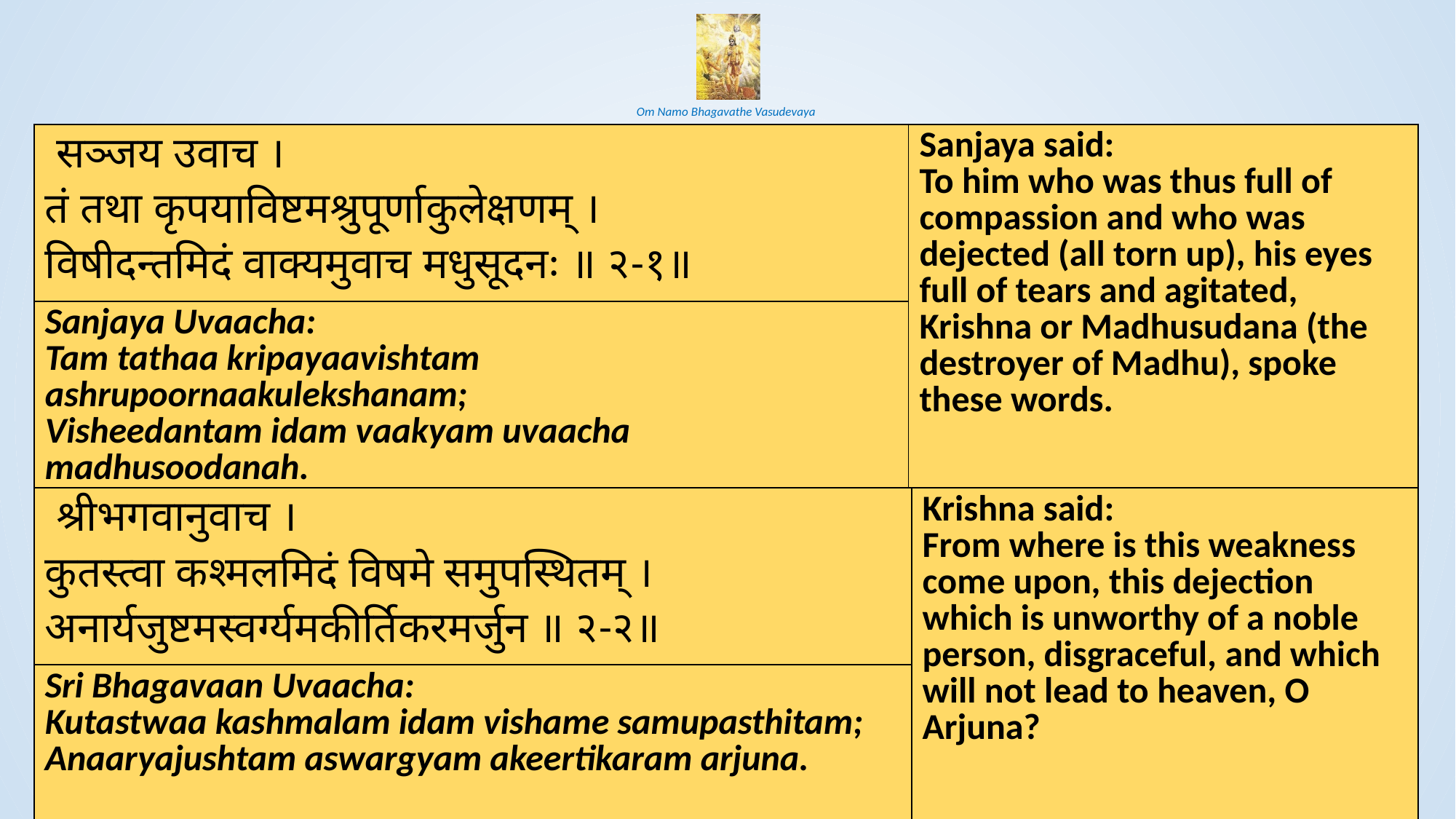

# Om Namo Bhagavathe Vasudevaya
| सञ्जय उवाच । तं तथा कृपयाविष्टमश्रुपूर्णाकुलेक्षणम् । विषीदन्तमिदं वाक्यमुवाच मधुसूदनः ॥ २-१॥ | Sanjaya said: To him who was thus full of compassion and who was dejected (all torn up), his eyes full of tears and agitated, Krishna or Madhusudana (the destroyer of Madhu), spoke these words. |
| --- | --- |
| Sanjaya Uvaacha: Tam tathaa kripayaavishtam ashrupoornaakulekshanam; Visheedantam idam vaakyam uvaacha madhusoodanah. |  |
| श्रीभगवानुवाच । कुतस्त्वा कश्मलमिदं विषमे समुपस्थितम् । अनार्यजुष्टमस्वर्ग्यमकीर्तिकरमर्जुन ॥ २-२॥ | Krishna said: From where is this weakness come upon, this dejection which is unworthy of a noble person, disgraceful, and which will not lead to heaven, O Arjuna? |
| --- | --- |
| Sri Bhagavaan Uvaacha: Kutastwaa kashmalam idam vishame samupasthitam; Anaaryajushtam aswargyam akeertikaram arjuna. |  |